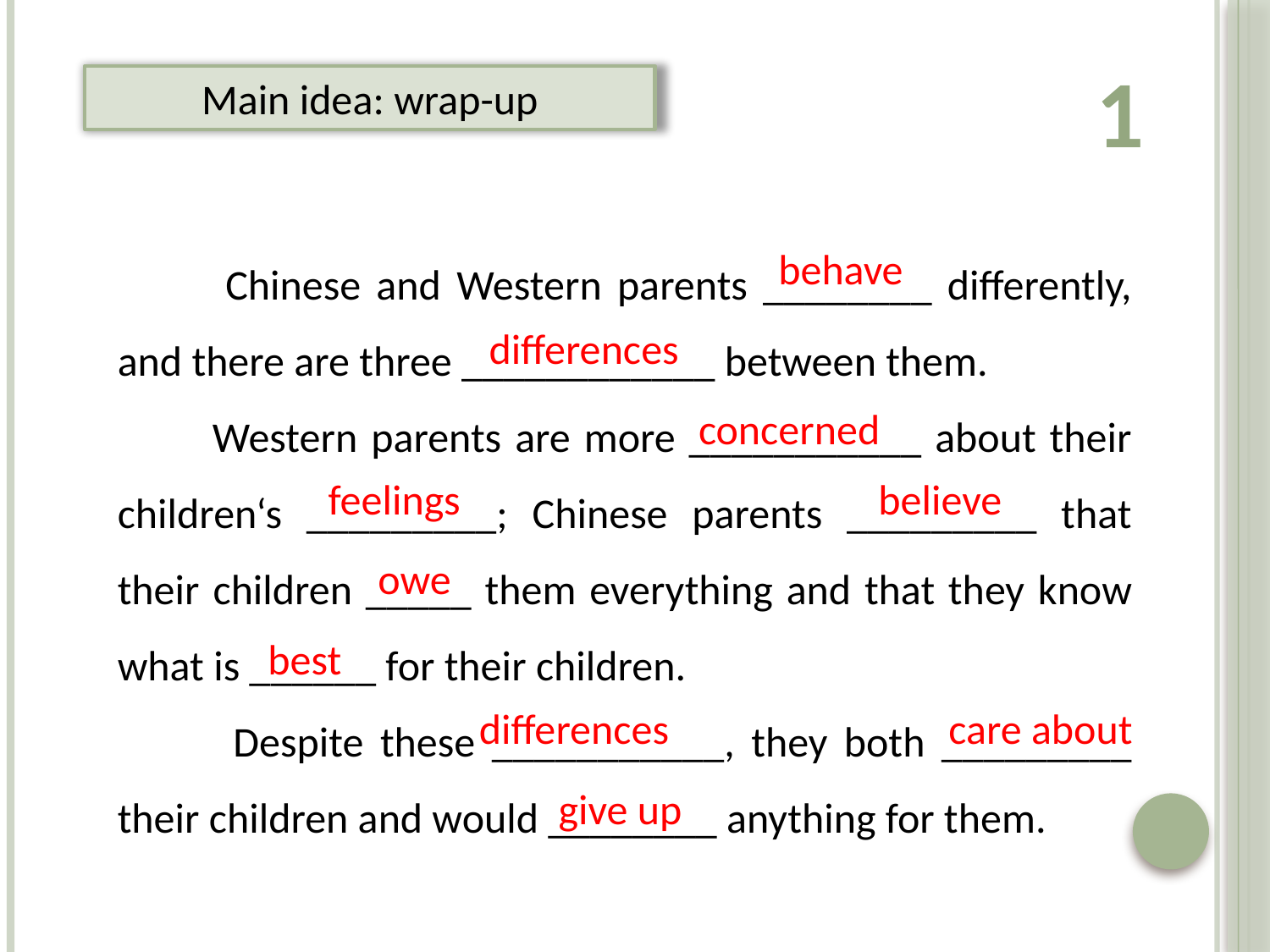

1
Main idea: wrap-up
       Chinese and Western parents ________ differently, and there are three ____________ between them.
       Western parents are more ___________ about their children‘s _________; Chinese parents _________ that their children _____ them everything and that they know what is ______ for their children.
       Despite these ___________, they both _________ their children and would ________ anything for them.
behave
differences
concerned
feelings
believe
owe
best
differences
care about
give up